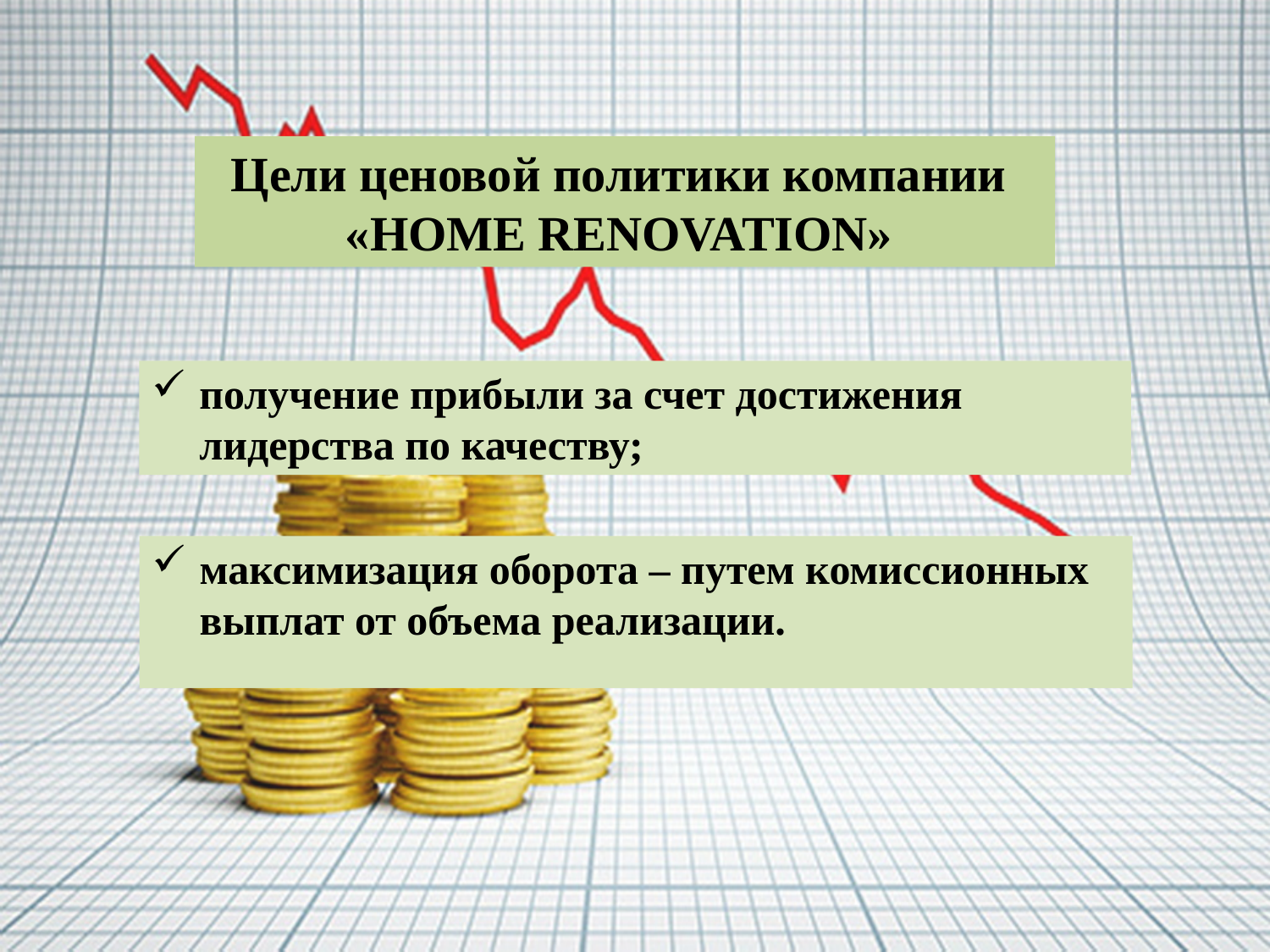

Цели ценовой политики компании
«HOME RENOVATION»
получение прибыли за счет достижения лидерства по каче­ству;
максимизация оборота – путем комиссионных выплат от объема реализации.